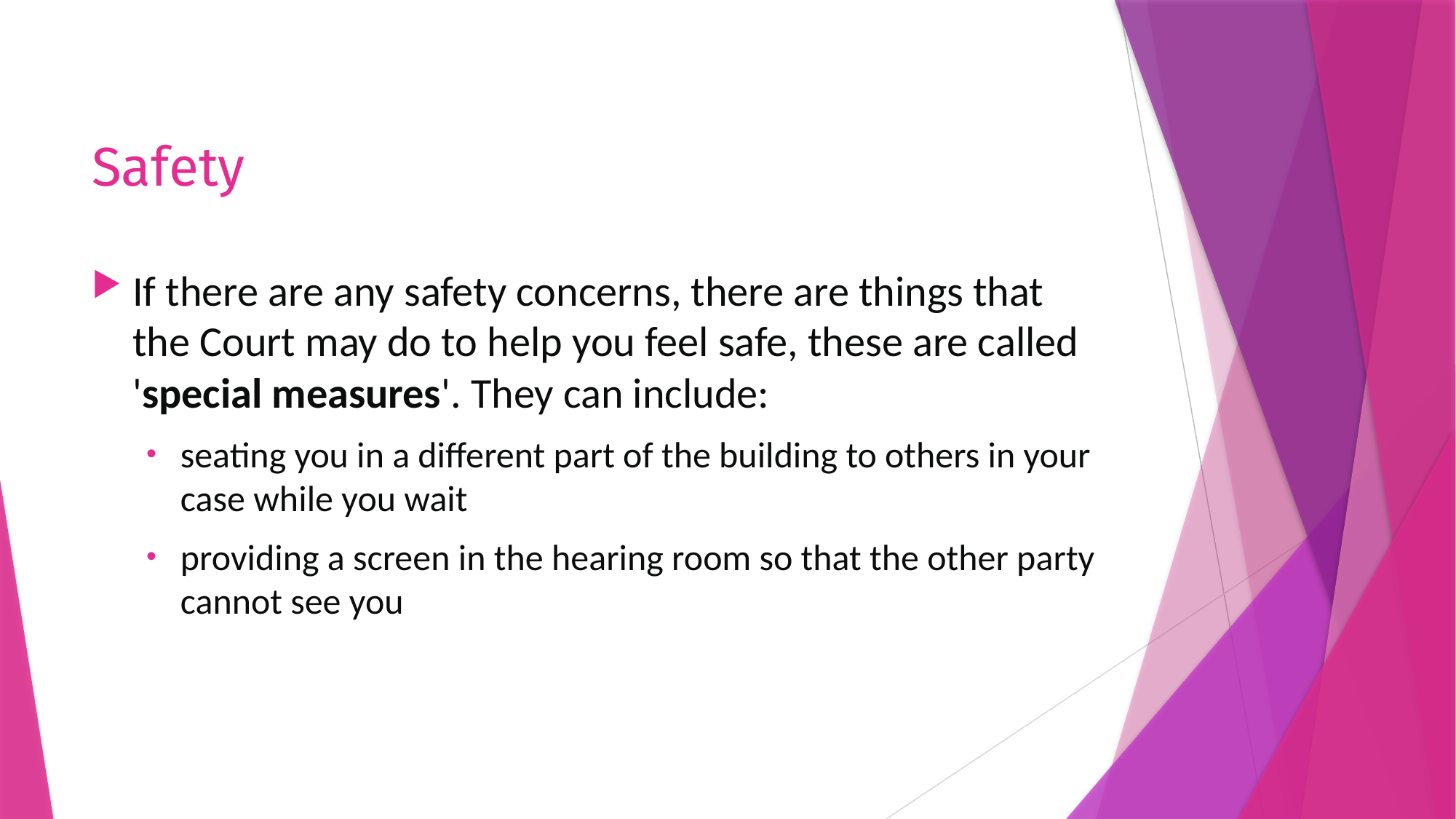

# Safety
If there are any safety concerns, there are things that the Court may do to help you feel safe, these are called 'special measures'. They can include:
seating you in a different part of the building to others in your case while you wait
providing a screen in the hearing room so that the other party cannot see you